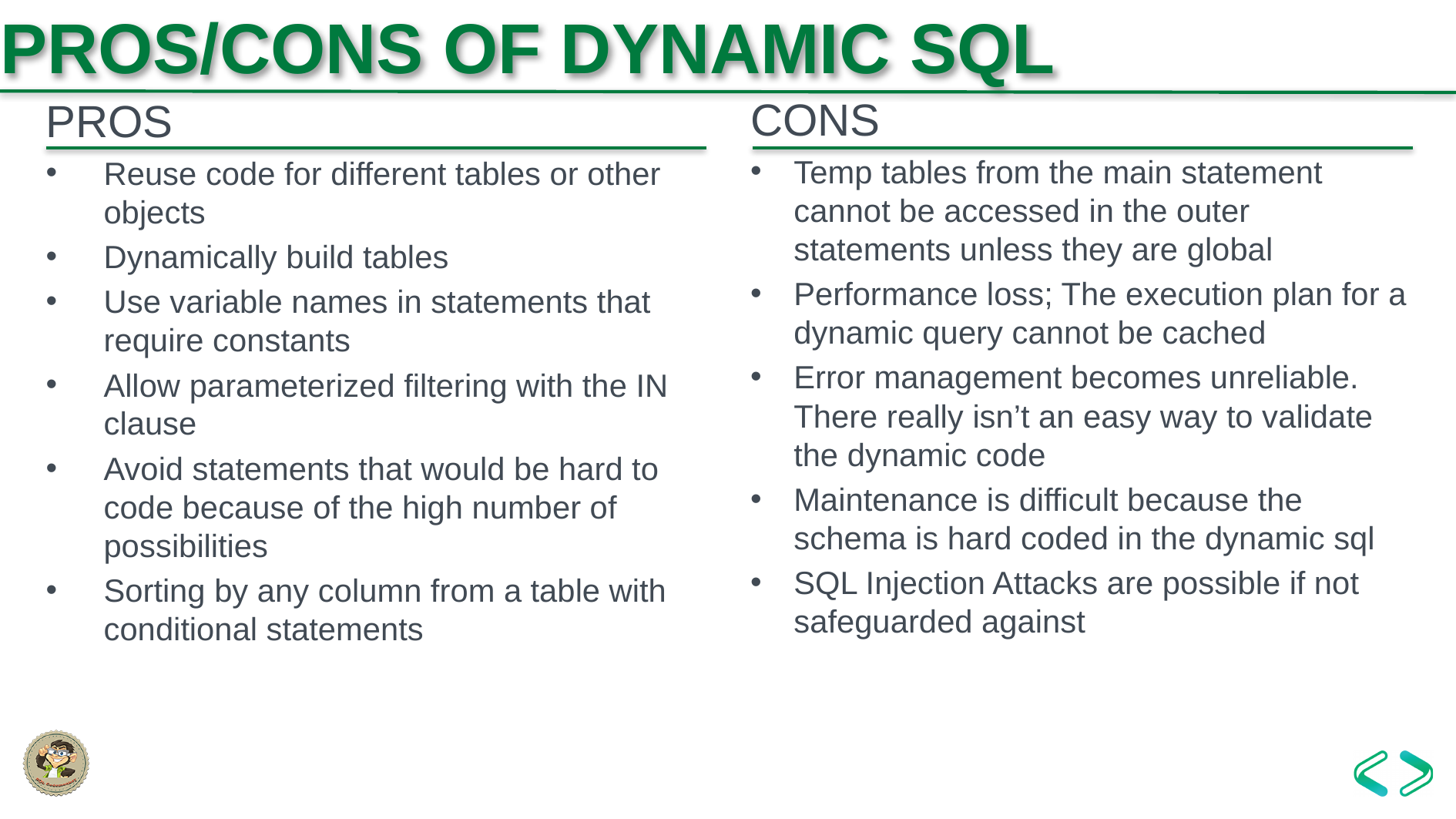

# PROS/CONS OF DYNAMIC SQL
CONS
Temp tables from the main statement cannot be accessed in the outer statements unless they are global
Performance loss; The execution plan for a dynamic query cannot be cached
Error management becomes unreliable. There really isn’t an easy way to validate the dynamic code
Maintenance is difficult because the schema is hard coded in the dynamic sql
SQL Injection Attacks are possible if not safeguarded against

PROS
Reuse code for different tables or other objects
Dynamically build tables
Use variable names in statements that require constants
Allow parameterized filtering with the IN clause
Avoid statements that would be hard to code because of the high number of possibilities
Sorting by any column from a table with conditional statements